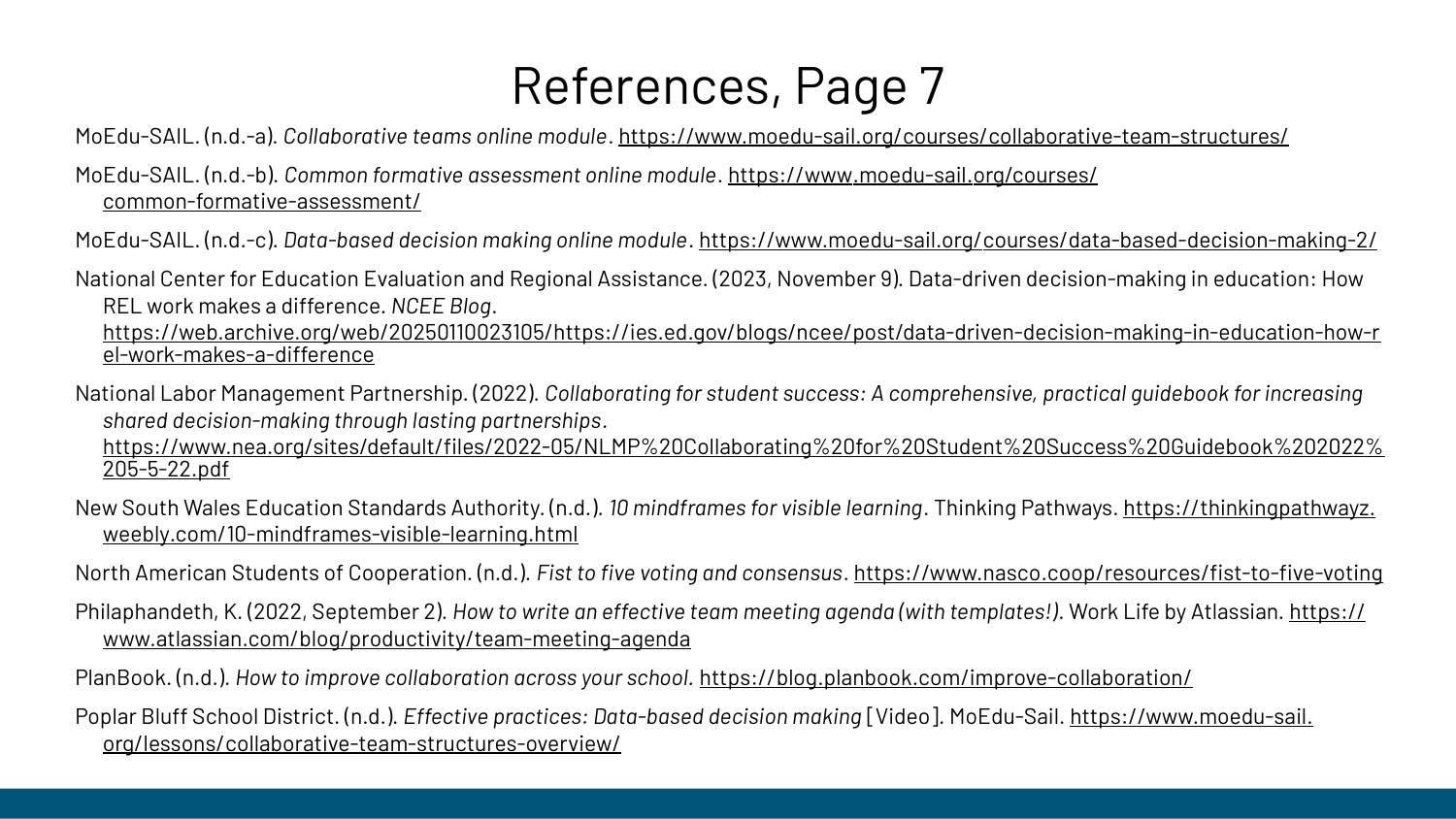

References, Page 7
MoEdu-SAIL. (n.d.-a). Collaborative teams online module. https://www.moedu-sail.org/courses/collaborative-team-structures/
MoEdu-SAIL. (n.d.-b). Common formative assessment online module. https://www.moedu-sail.org/courses/common-formative-assessment/
MoEdu-SAIL. (n.d.-c). Data-based decision making online module. https://www.moedu-sail.org/courses/data-based-decision-making-2/
National Center for Education Evaluation and Regional Assistance. (2023, November 9). Data-driven decision-making in education: How REL work makes a difference. NCEE Blog. https://web.archive.org/web/20250110023105/https://ies.ed.gov/blogs/ncee/post/data-driven-decision-making-in-education-how-rel-work-makes-a-difference
National Labor Management Partnership. (2022). Collaborating for student success: A comprehensive, practical guidebook for increasing shared decision-making through lasting partnerships. https://www.nea.org/sites/default/files/2022-05/NLMP%20Collaborating%20for%20Student%20Success%20Guidebook%202022%205-5-22.pdf
New South Wales Education Standards Authority. (n.d.). 10 mindframes for visible learning. Thinking Pathways. https://thinkingpathwayz.weebly.com/10-mindframes-visible-learning.html
North American Students of Cooperation. (n.d.). Fist to five voting and consensus. https://www.nasco.coop/resources/fist-to-five-voting
Philaphandeth, K. (2022, September 2). How to write an effective team meeting agenda (with templates!). Work Life by Atlassian. https://www.atlassian.com/blog/productivity/team-meeting-agenda
PlanBook. (n.d.). How to improve collaboration across your school. https://blog.planbook.com/improve-collaboration/
Poplar Bluff School District. (n.d.). Effective practices: Data-based decision making [Video]. MoEdu-Sail. https://www.moedu-sail.org/lessons/collaborative-team-structures-overview/